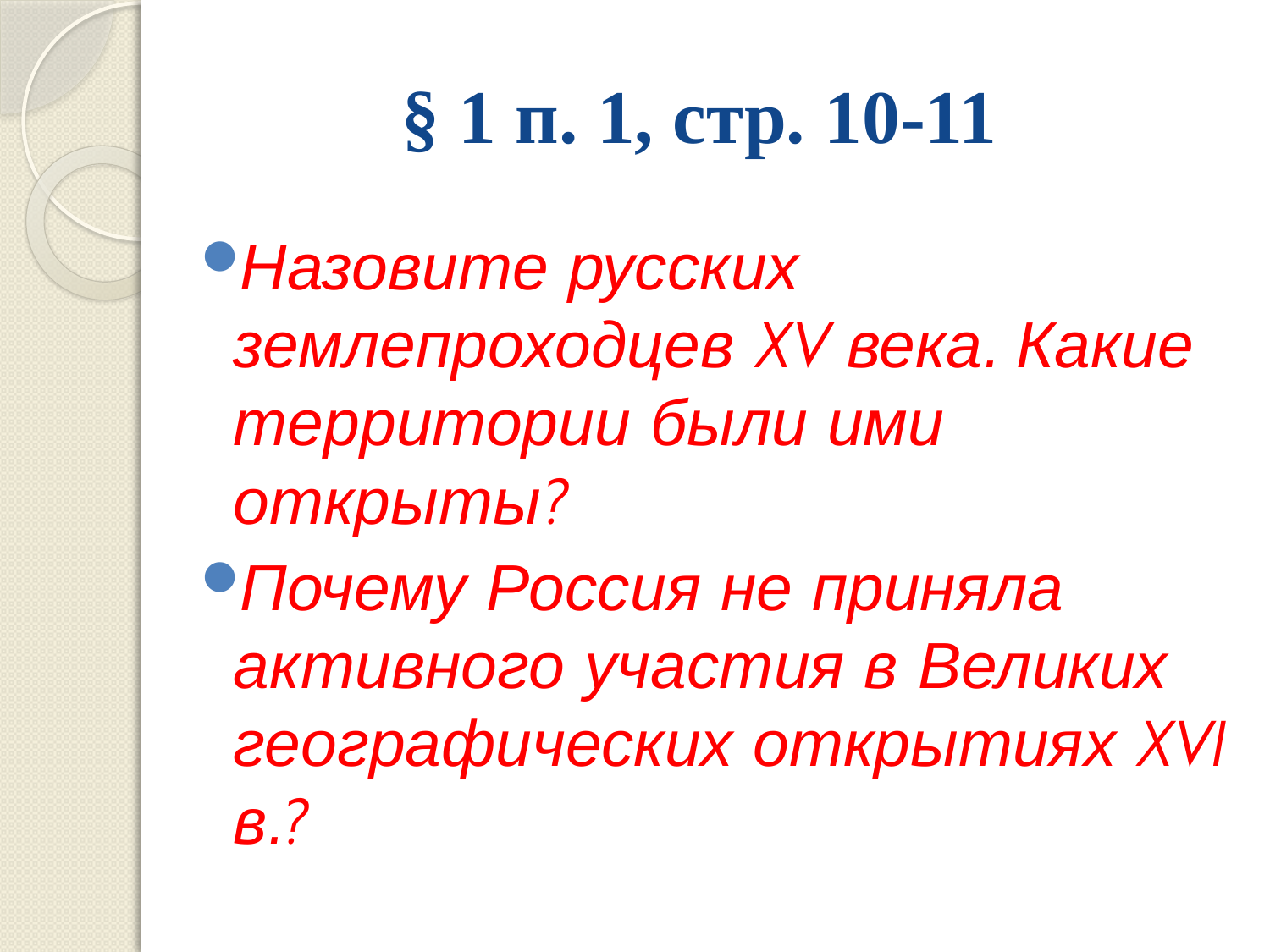

# § 1 п. 1, стр. 10-11
Назовите русских землепроходцев XV века. Какие территории были ими открыты?
Почему Россия не приняла активного участия в Великих географических открытиях XVI в.?